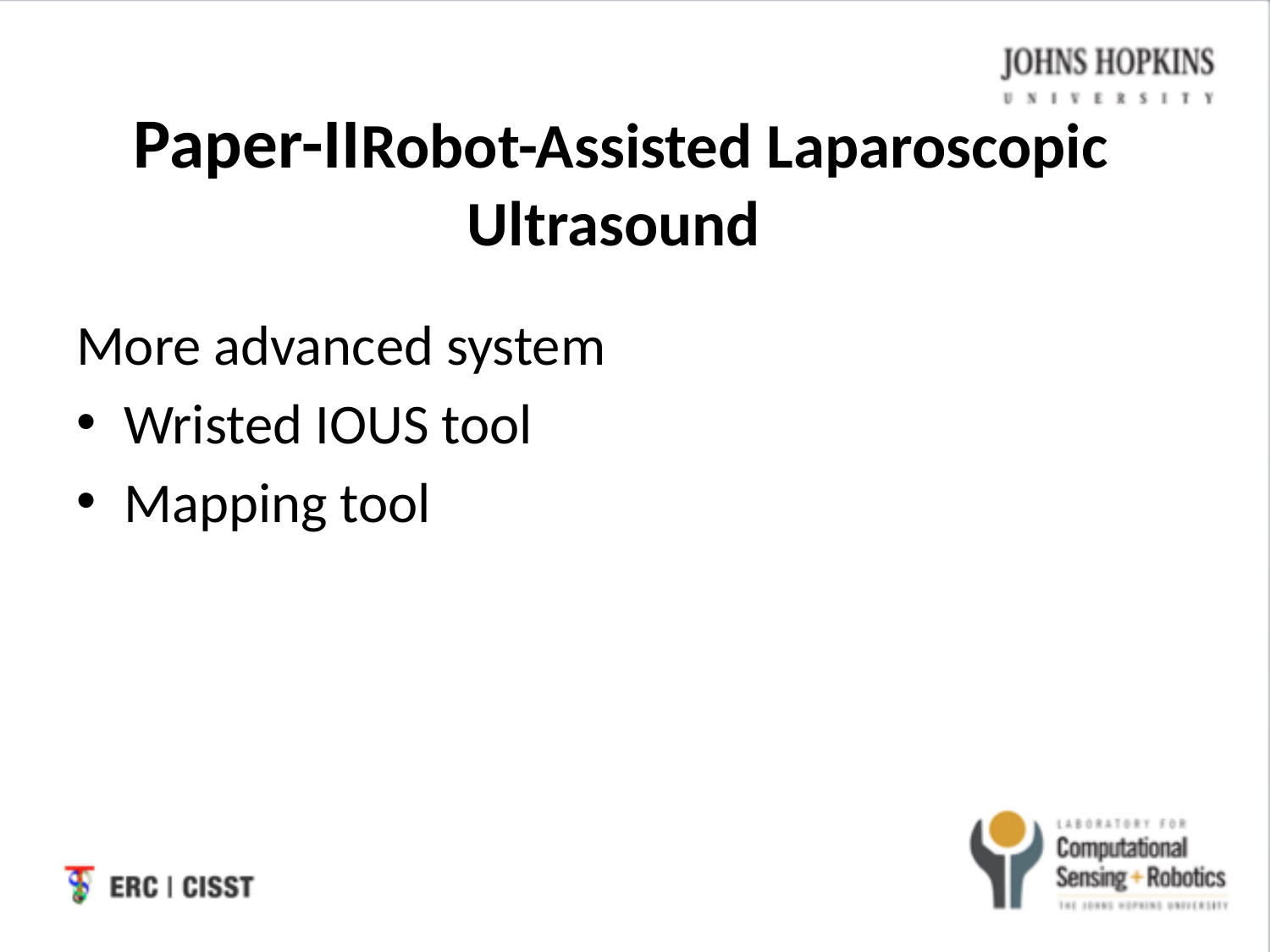

# Paper-IIRobot-Assisted Laparoscopic Ultrasound
More advanced system
Wristed IOUS tool
Mapping tool